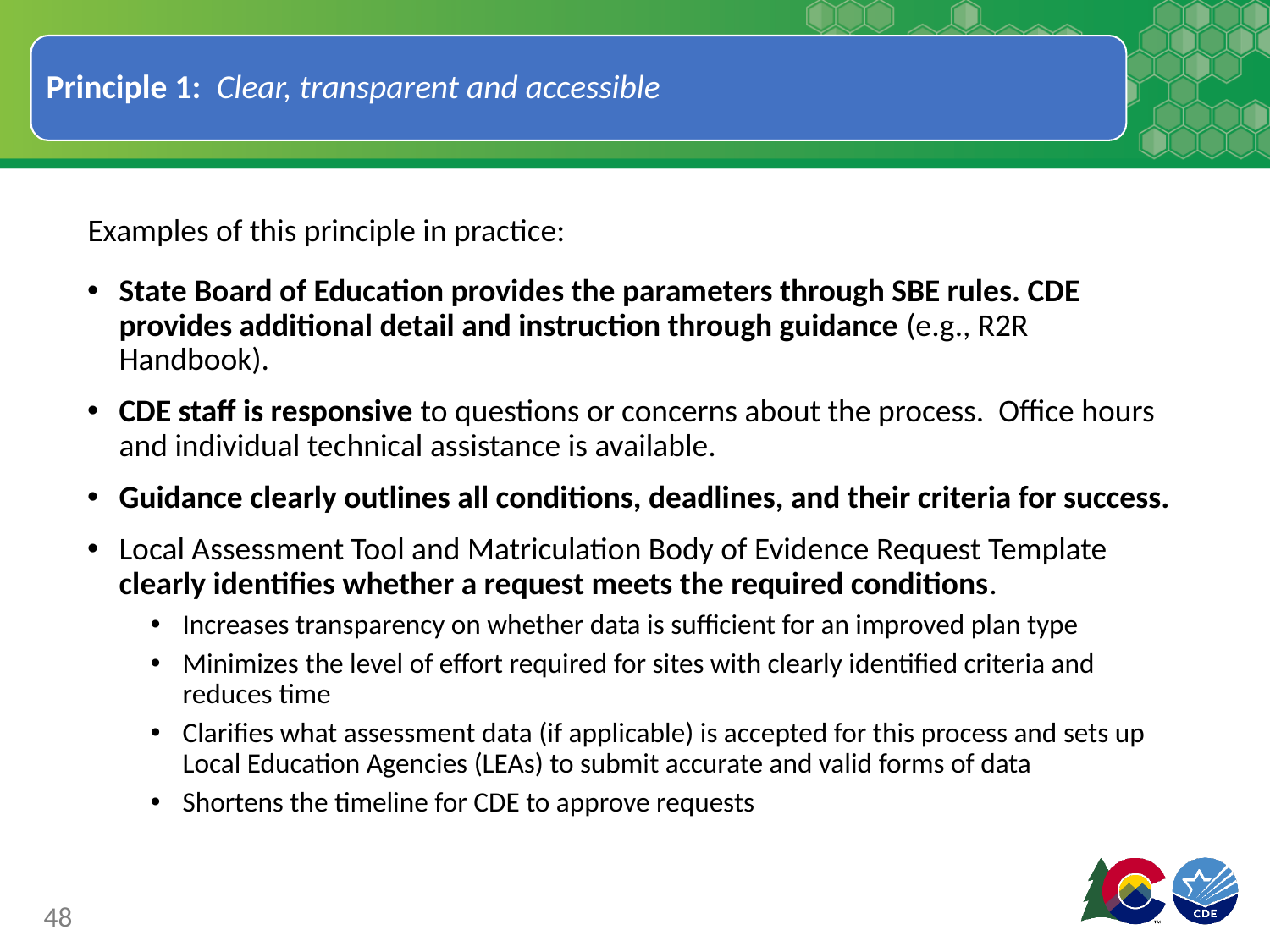

#

Principle 1:  Clear, transparent and accessible
Examples of this principle in practice:
State Board of Education provides the parameters through SBE rules. CDE provides additional detail and instruction through guidance (e.g., R2R Handbook).
CDE staff is responsive to questions or concerns about the process.  Office hours and individual technical assistance is available.
Guidance clearly outlines all conditions, deadlines, and their criteria for success.
Local Assessment Tool and Matriculation Body of Evidence Request Template clearly identifies whether a request meets the required conditions.
Increases transparency on whether data is sufficient for an improved plan type
Minimizes the level of effort required for sites with clearly identified criteria and reduces time
Clarifies what assessment data (if applicable) is accepted for this process and sets up Local Education Agencies (LEAs) to submit accurate and valid forms of data
Shortens the timeline for CDE to approve requests
48